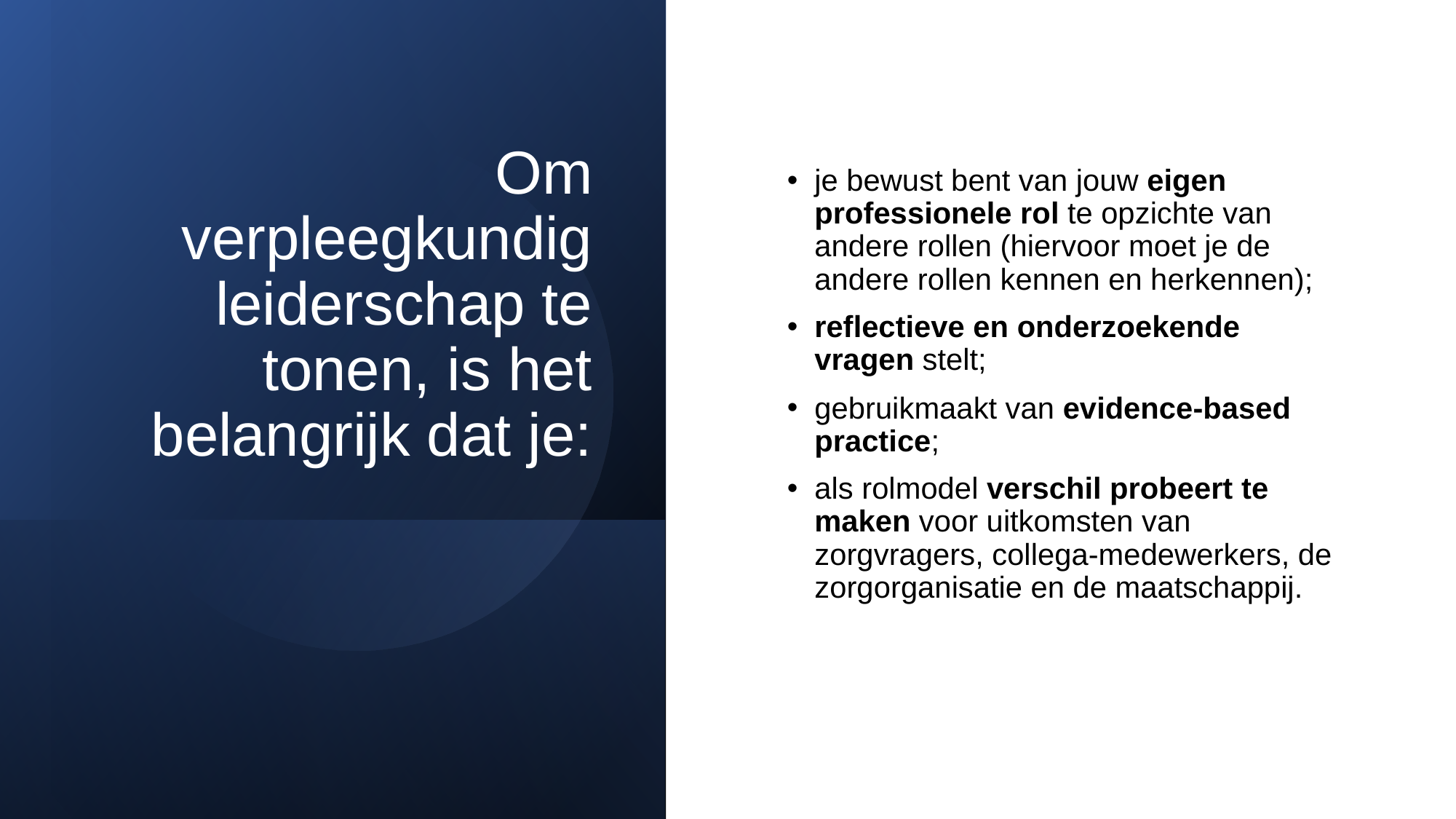

# Om verpleegkundig leiderschap te tonen, is het belangrijk dat je:

je bewust bent van jouw eigen professionele rol te opzichte van andere rollen (hiervoor moet je de andere rollen kennen en herkennen);
reflectieve en onderzoekende vragen stelt;
gebruikmaakt van evidence-based practice;
als rolmodel verschil probeert te maken voor uitkomsten van zorgvragers, collega-medewerkers, de zorgorganisatie en de maatschappij.